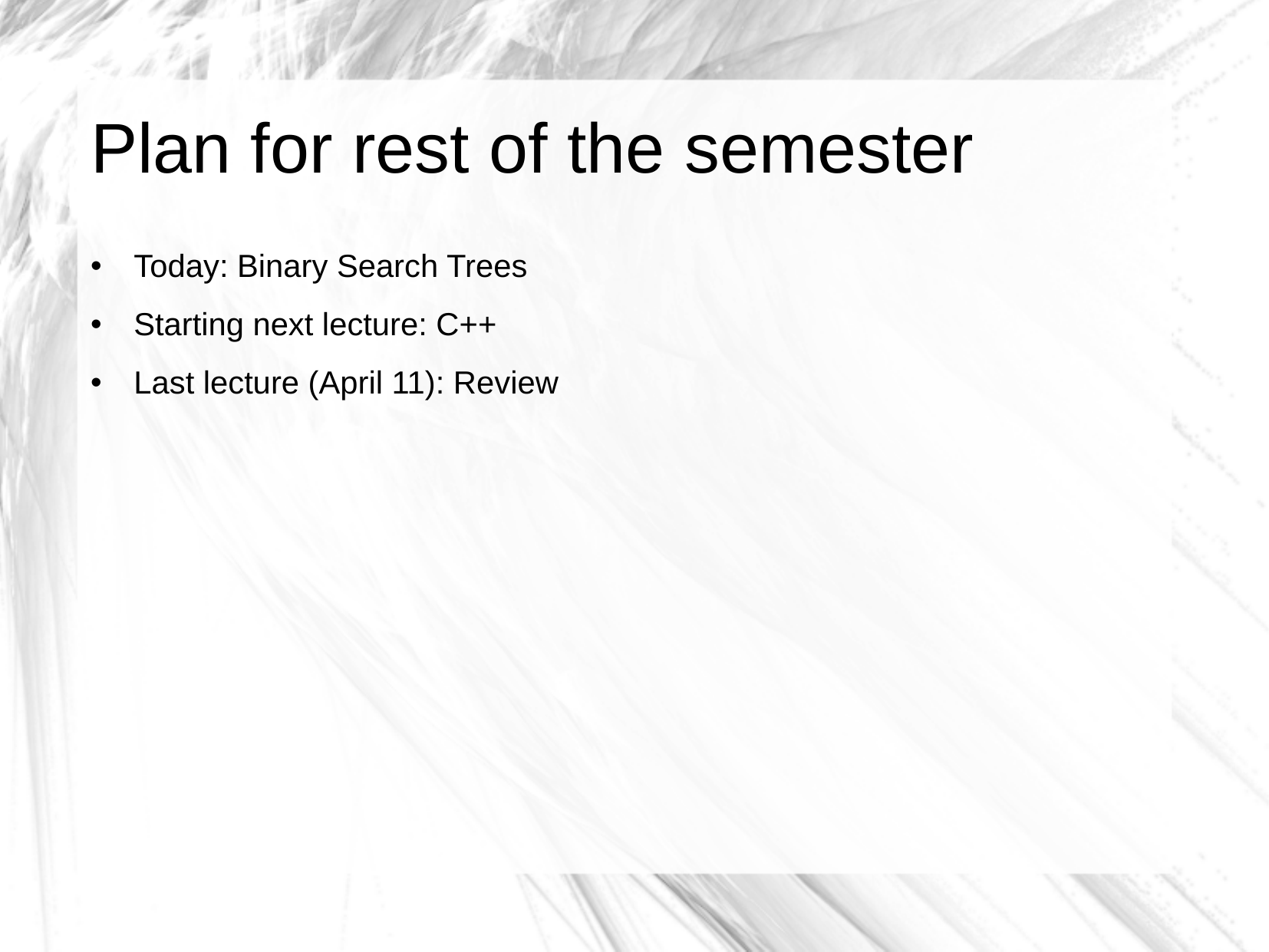

Plan for rest of the semester
Today: Binary Search Trees
Starting next lecture: C++
Last lecture (April 11): Review